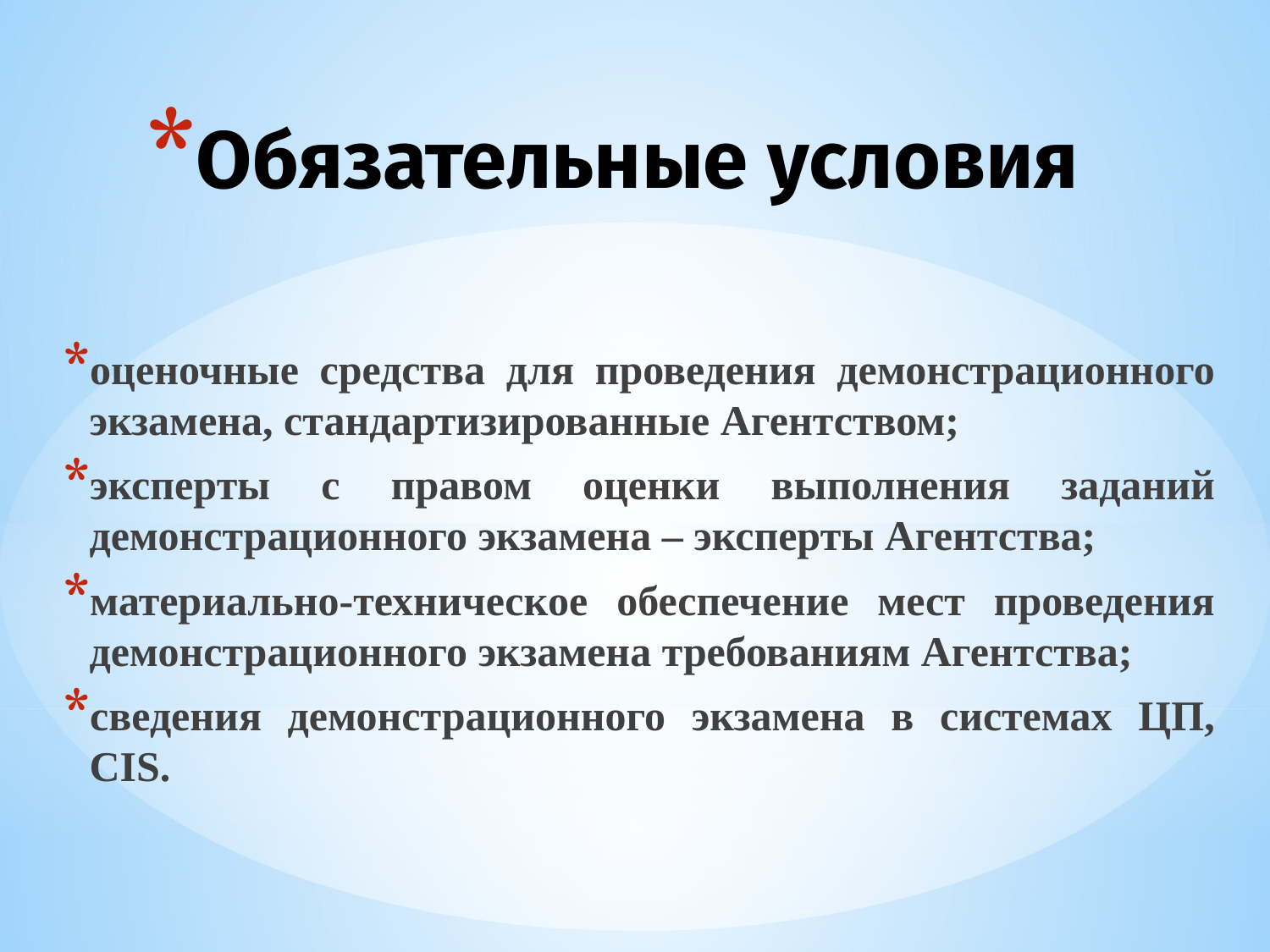

# Обязательные условия
оценочные средства для проведения демонстрационного экзамена, стандартизированные Агентством;
эксперты с правом оценки выполнения заданий демонстрационного экзамена – эксперты Агентства;
материально-техническое обеспечение мест проведения демонстрационного экзамена требованиям Агентства;
сведения демонстрационного экзамена в системах ЦП, CIS.